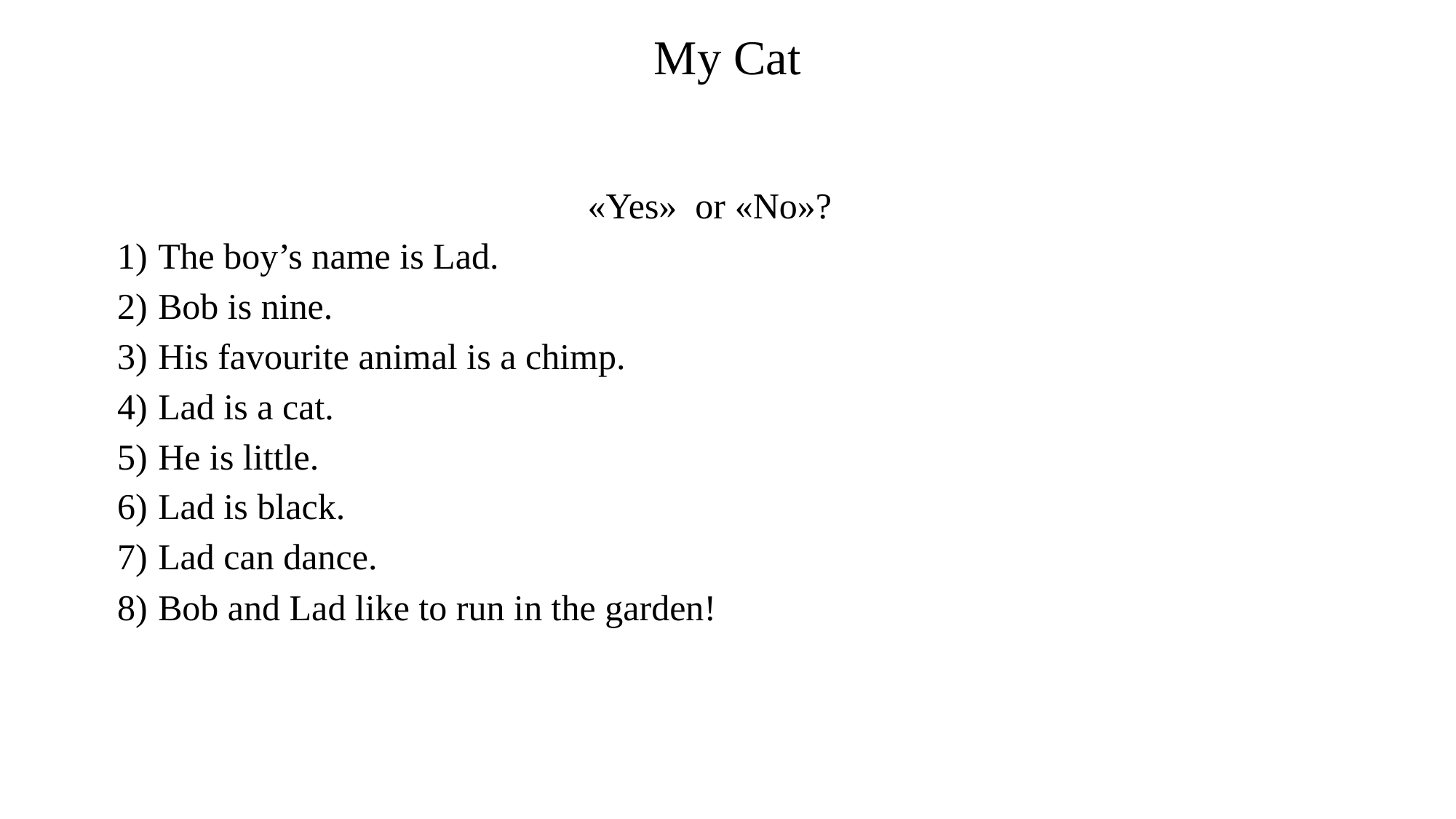

My Cat
«Yes»  or «No»?
The boy’s name is Lad.
Bob is nine.
His favourite animal is a chimp.
Lad is a cat.
He is little.
Lad is black.
Lad can dance.
Bob and Lad like to run in the garden!